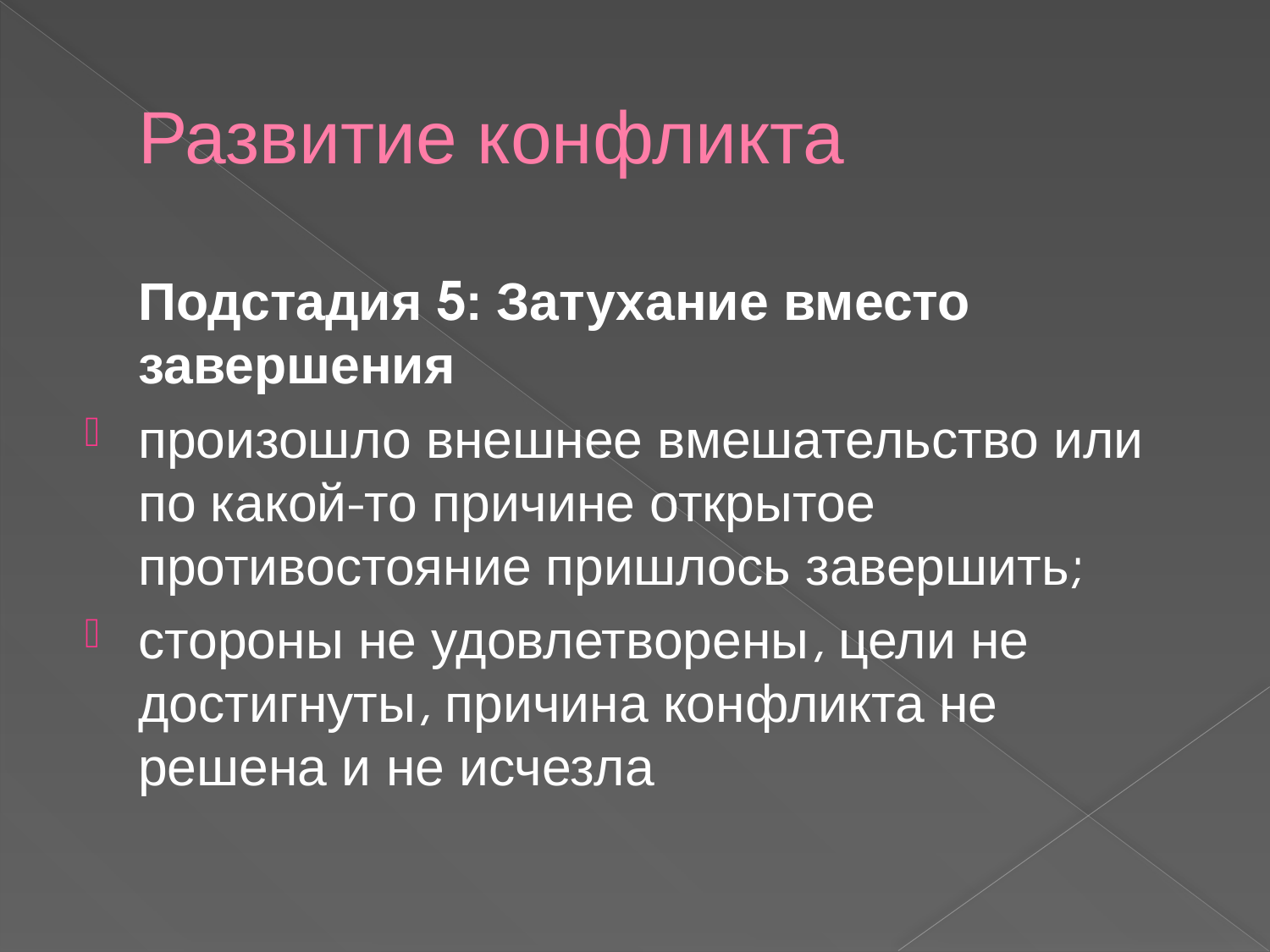

# Развитие конфликта
Подстадия 5: Затухание вместо завершения
произошло внешнее вмешательство или по какой-то причине открытое противостояние пришлось завершить;
стороны не удовлетворены, цели не достигнуты, причина конфликта не решена и не исчезла